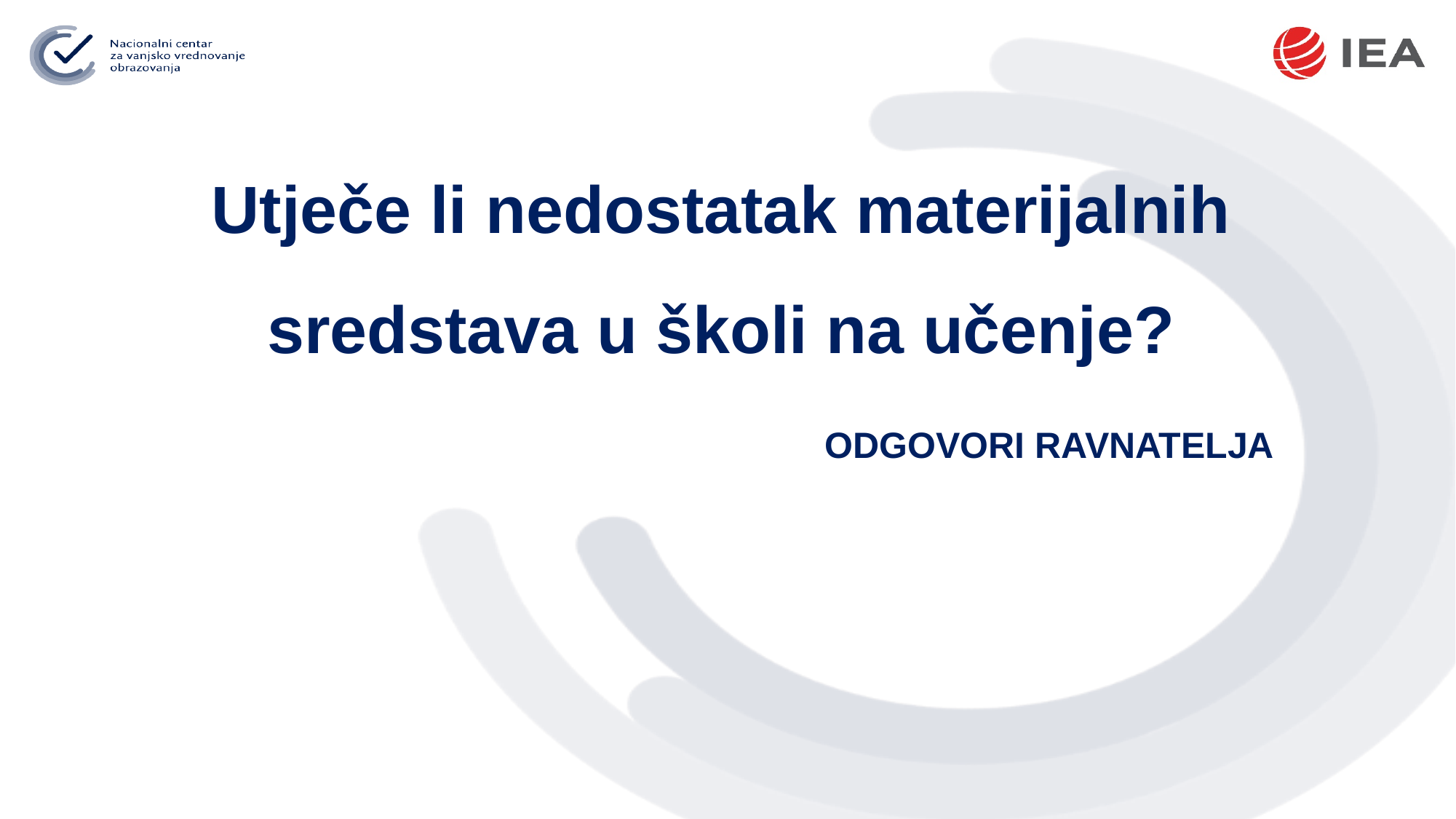

Utječe li nedostatak materijalnih sredstava u školi na učenje?
ODGOVORI RAVNATELJA